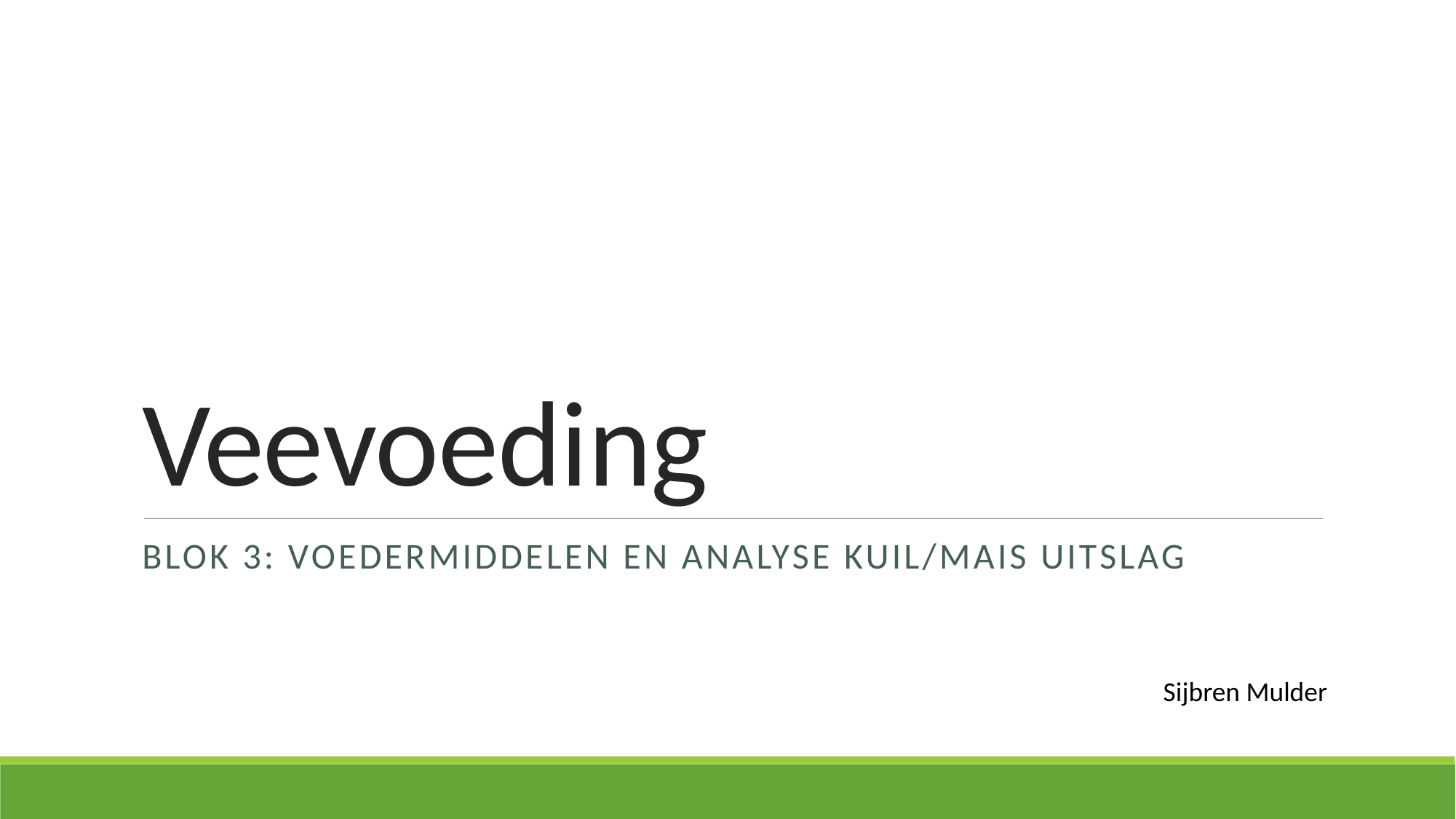

# Veevoeding
Blok 3: Voedermiddelen en analyse kuil/mais uitslag
Sijbren Mulder